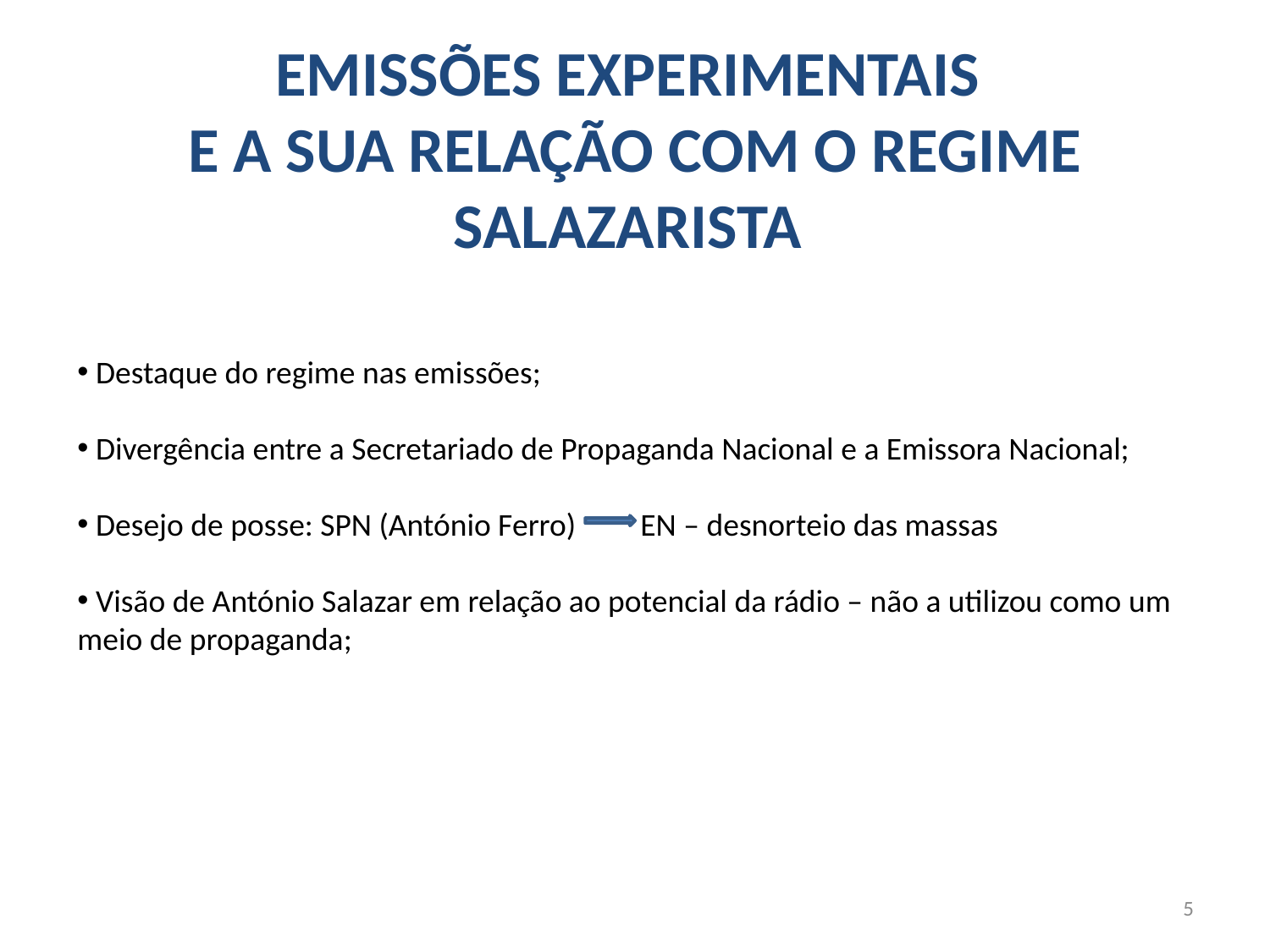

EMISSÕES EXPERIMENTAIS
E A SUA RELAÇÃO COM O REGIME SALAZARISTA
 Destaque do regime nas emissões;

 Divergência entre a Secretariado de Propaganda Nacional e a Emissora Nacional;

 Desejo de posse: SPN (António Ferro)         EN – desnorteio das massas

 Visão de António Salazar em relação ao potencial da rádio – não a utilizou como um meio de propaganda;

5